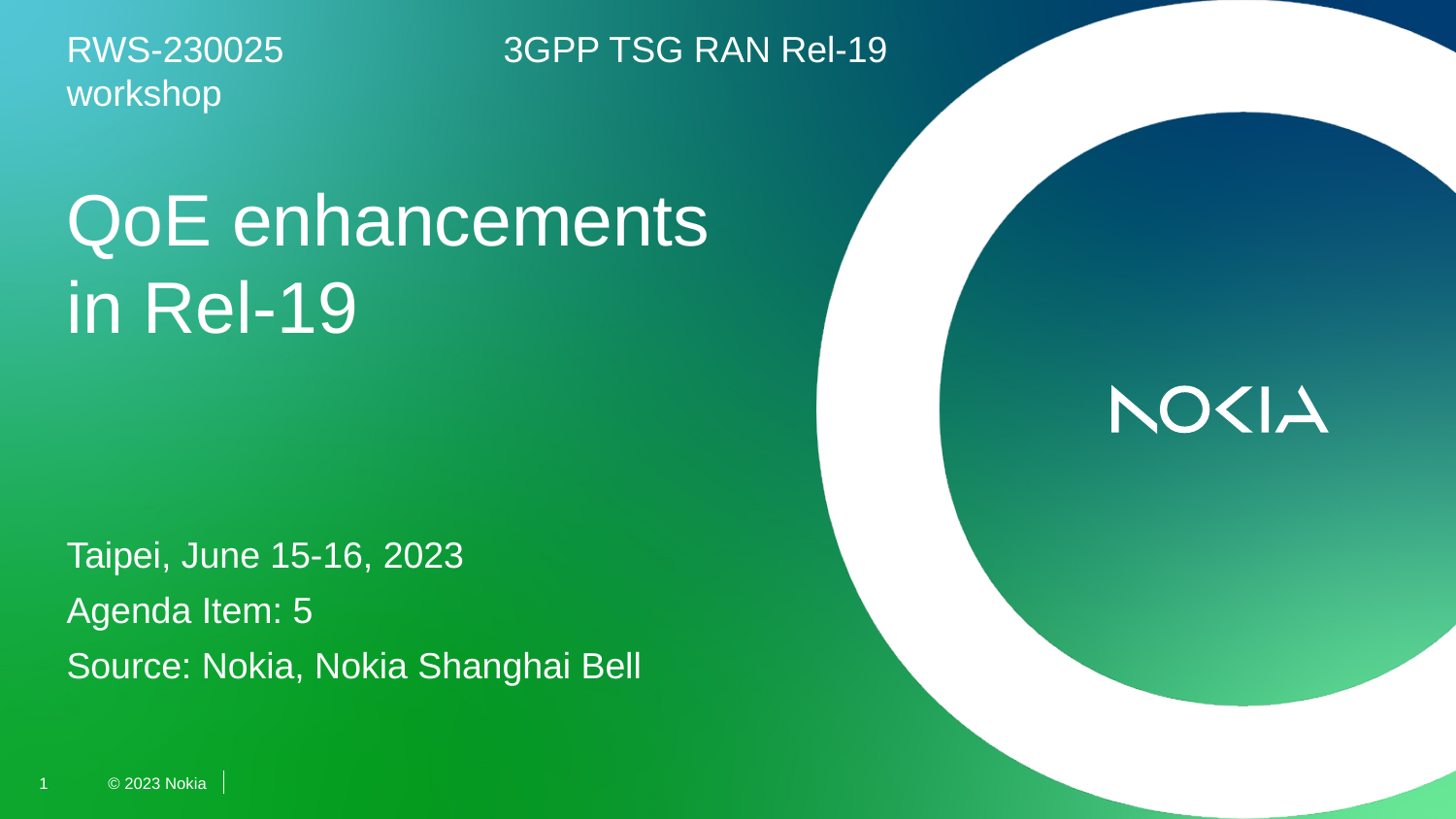

RWS-230025		3GPP TSG RAN Rel-19 workshop
# QoE enhancements in Rel-19
Taipei, June 15-16, 2023
Agenda Item: 5
Source: Nokia, Nokia Shanghai Bell